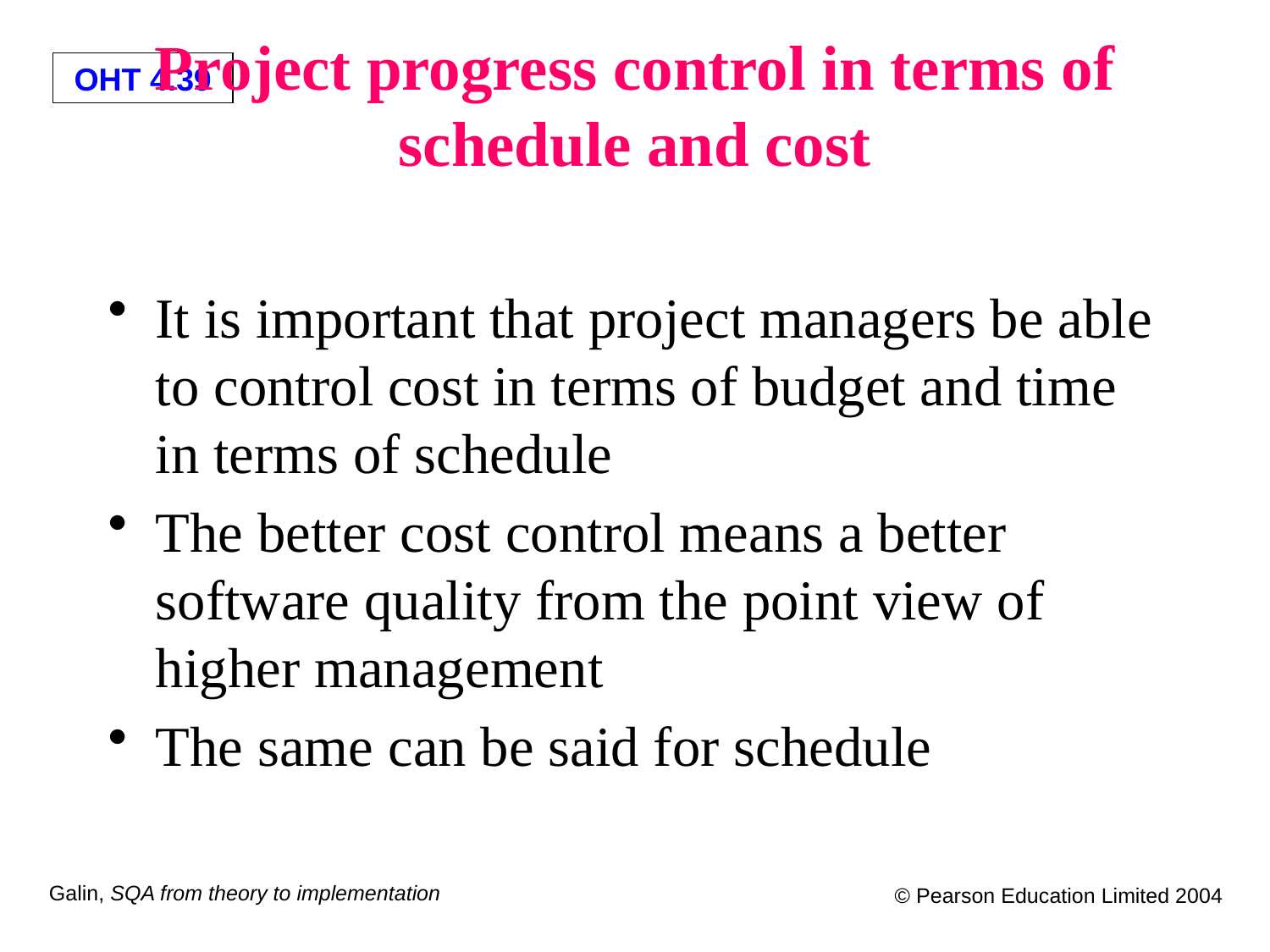

# Project progress control in terms of schedule and cost
It is important that project managers be able to control cost in terms of budget and time in terms of schedule
The better cost control means a better software quality from the point view of higher management
The same can be said for schedule